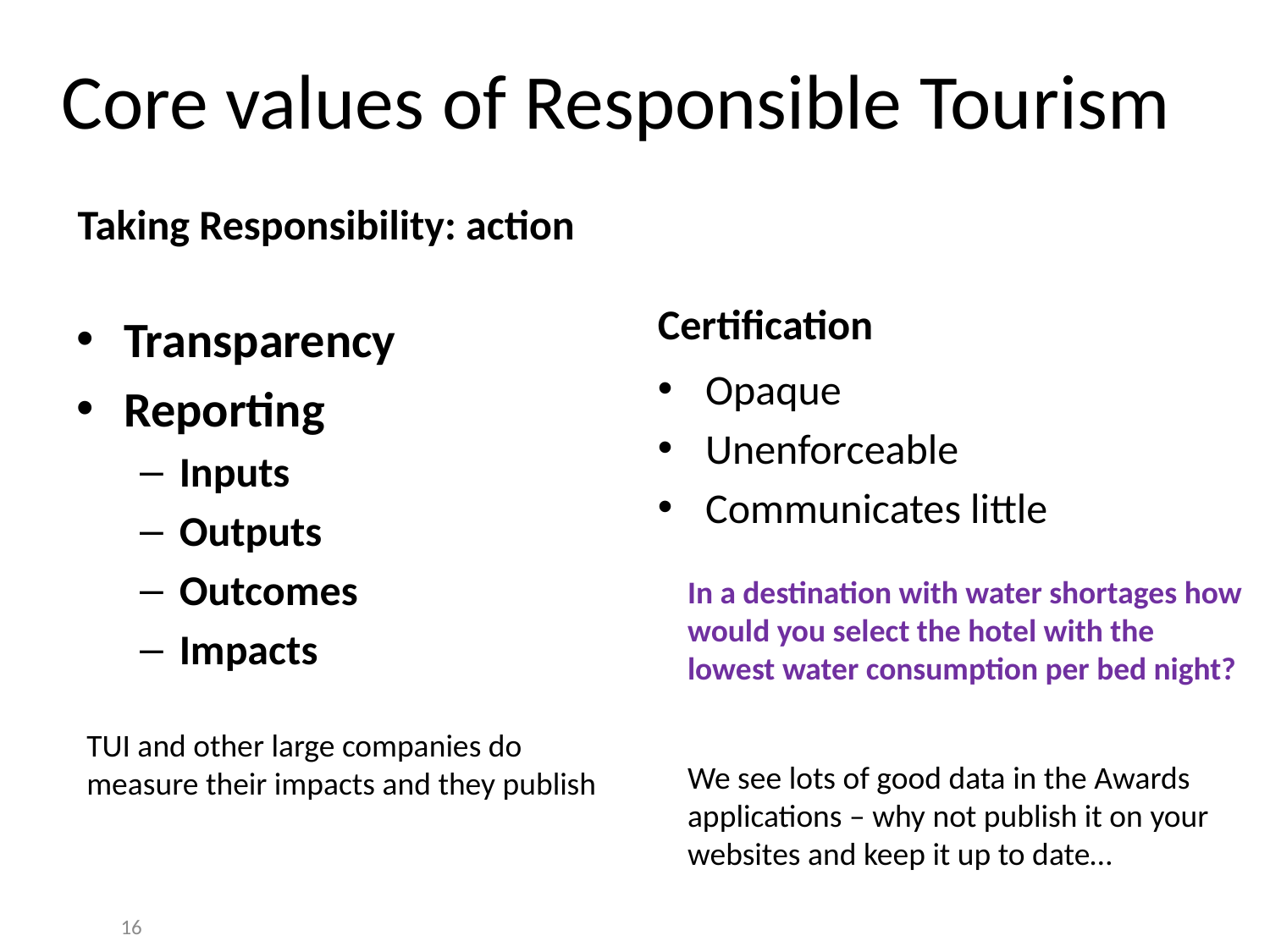

# Core values of Responsible Tourism

Taking Responsibility: action
Certification
Transparency
Reporting
Inputs
Outputs
Outcomes
Impacts

Opaque
Unenforceable
Communicates little
In a destination with water shortages how would you select the hotel with the lowest water consumption per bed night?

TUI and other large companies do measure their impacts and they publish
We see lots of good data in the Awards applications – why not publish it on your websites and keep it up to date…
16